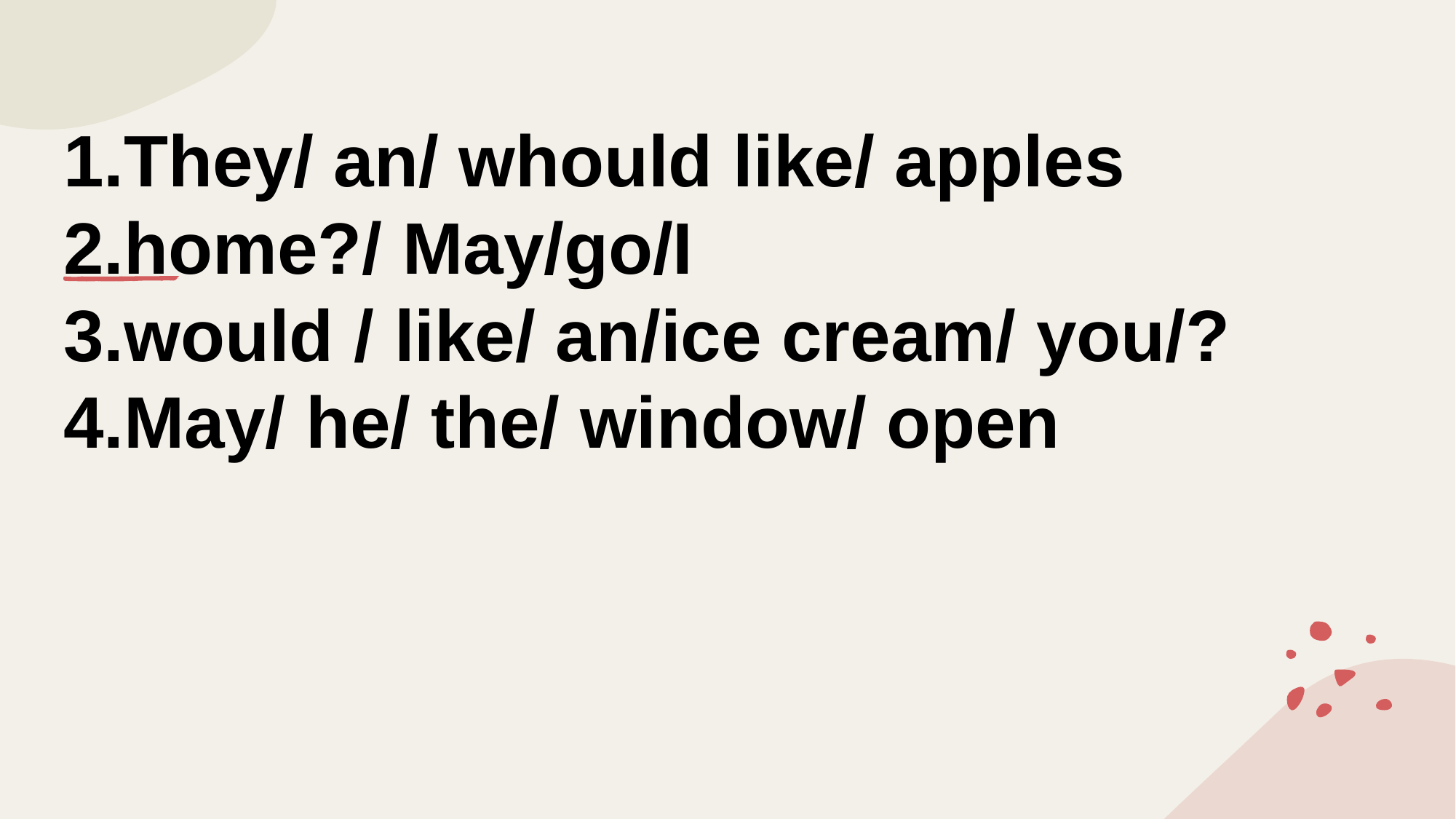

# 1.They/ an/ whould like/ apples
2.home?/ May/go/I
3.would / like/ an/ice cream/ you/?
4.May/ he/ the/ window/ open